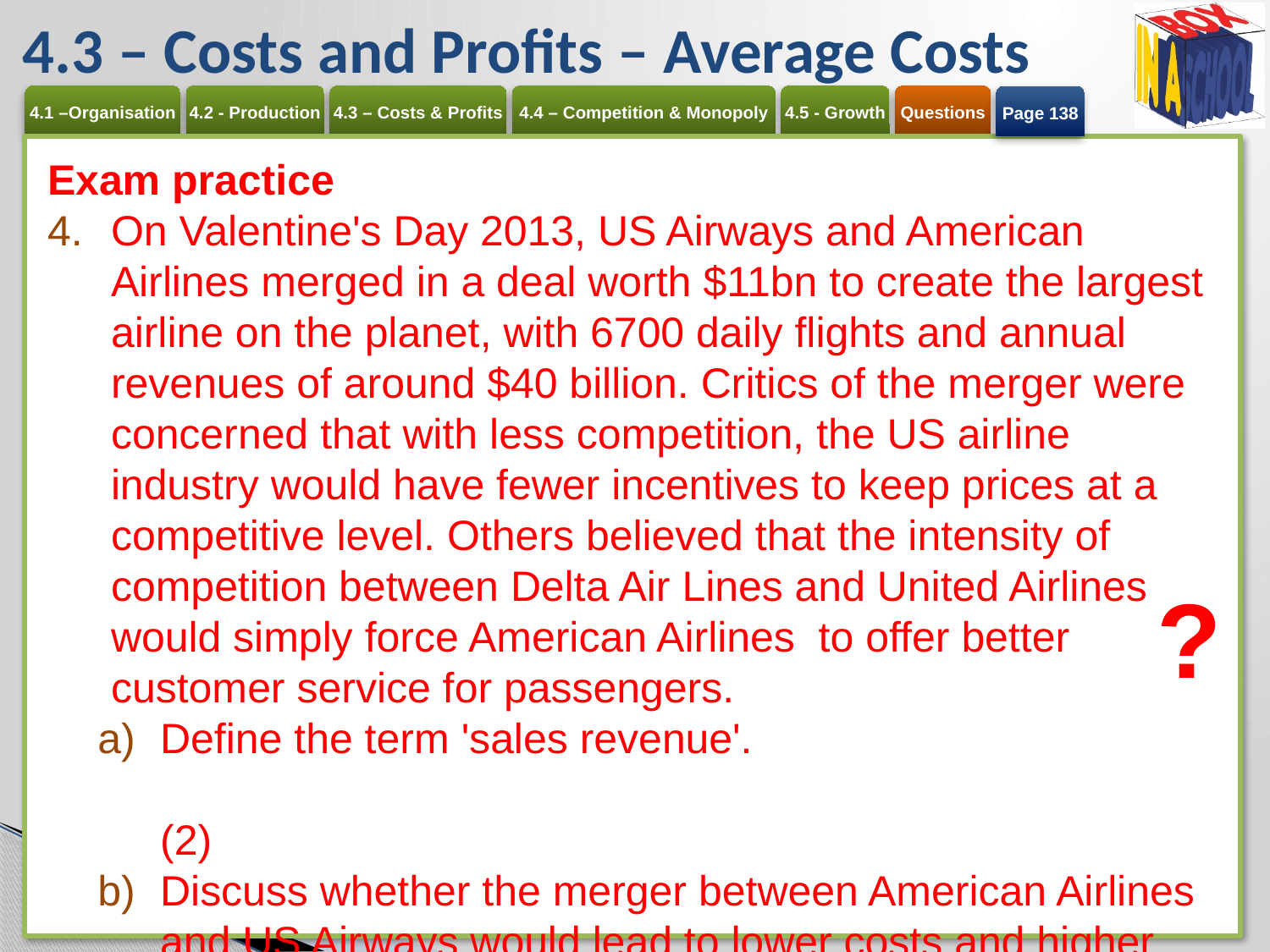

# 4.3 – Costs and Profits – Average Costs
Page 138
Exam practice
On Valentine's Day 2013, US Airways and American Airlines merged in a deal worth $11bn to create the largest airline on the planet, with 6700 daily flights and annual revenues of around $40 billion. Critics of the merger were concerned that with less competition, the US airline industry would have fewer incentives to keep prices at a competitive level. Others believed that the intensity of competition between Delta Air Lines and United Airlines would simply force American Airlines  to offer better customer service for passengers.
Define the term 'sales revenue'. 	(2)
Discuss whether the merger between American Airlines and US Airways would lead to lower costs and higher profits for the firm. 	(8)
?